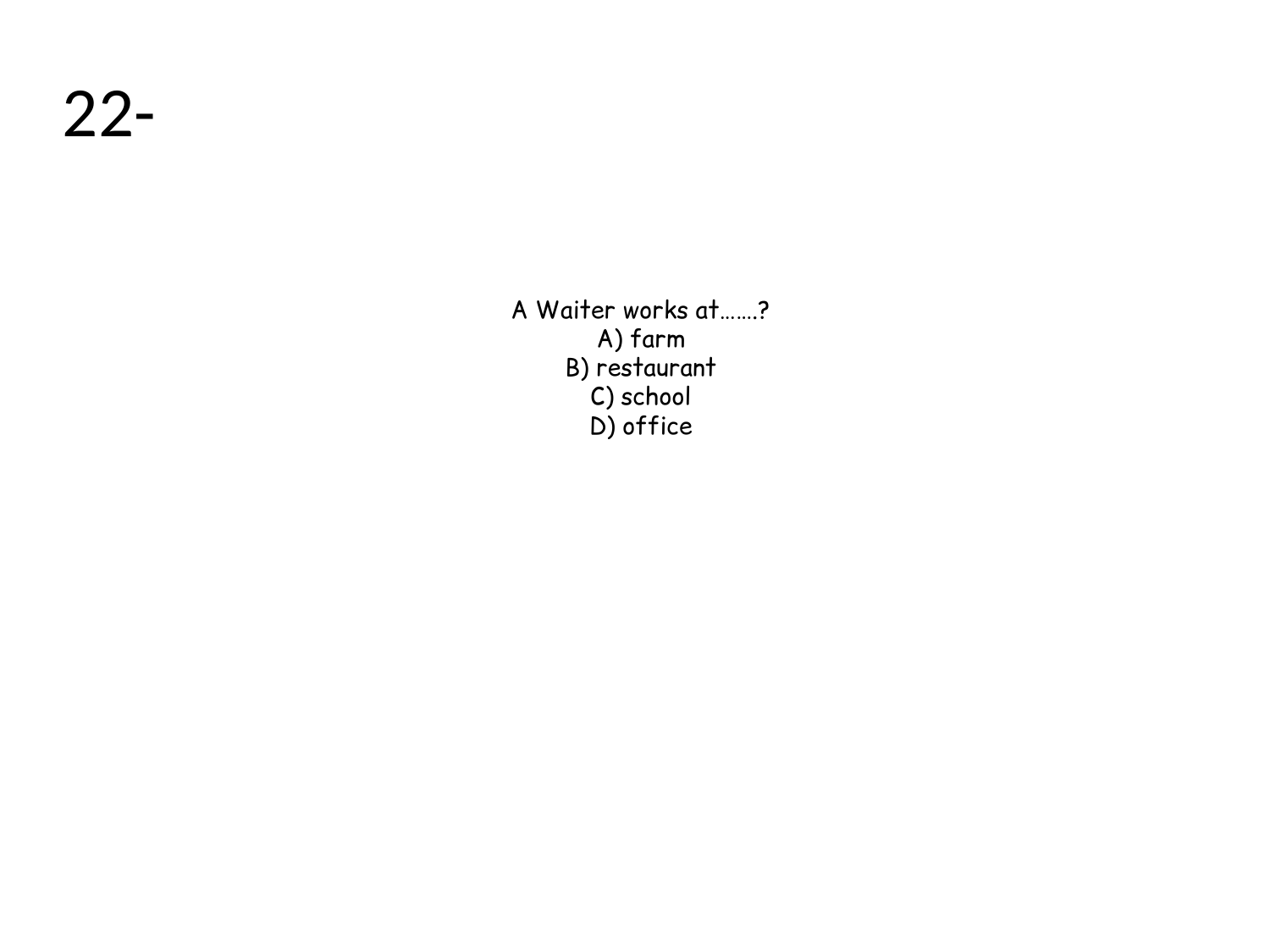

22-
# A Waiter works at…….? A) farm B) restaurant C) school D) office